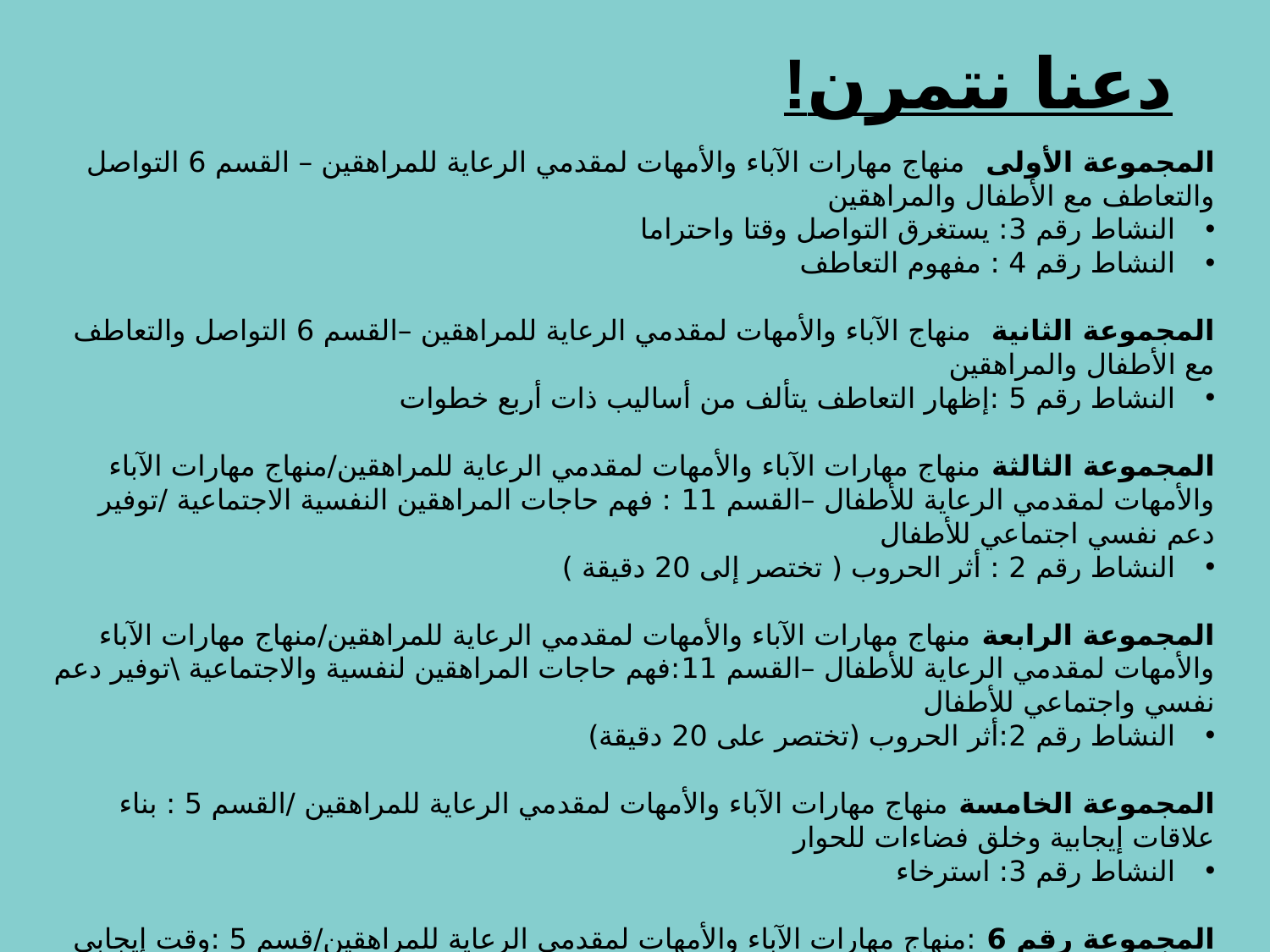

دعنا نتمرن!
المجموعة الأولى  منهاج مهارات الآباء والأمهات لمقدمي الرعاية للمراهقين – القسم 6 التواصل والتعاطف مع الأطفال والمراهقين
النشاط رقم 3: يستغرق التواصل وقتا واحتراما
النشاط رقم 4 : مفهوم التعاطف

المجموعة الثانية  منهاج الآباء والأمهات لمقدمي الرعاية للمراهقين –القسم 6 التواصل والتعاطف مع الأطفال والمراهقين
النشاط رقم 5 :إظهار التعاطف يتألف من أساليب ذات أربع خطوات

المجموعة الثالثة منهاج مهارات الآباء والأمهات لمقدمي الرعاية للمراهقين/منهاج مهارات الآباء والأمهات لمقدمي الرعاية للأطفال –القسم 11 : فهم حاجات المراهقين النفسية الاجتماعية /توفير دعم نفسي اجتماعي للأطفال
النشاط رقم 2 : أثر الحروب ( تختصر إلى 20 دقيقة )

المجموعة الرابعة منهاج مهارات الآباء والأمهات لمقدمي الرعاية للمراهقين/منهاج مهارات الآباء والأمهات لمقدمي الرعاية للأطفال –القسم 11:فهم حاجات المراهقين لنفسية والاجتماعية \توفير دعم نفسي واجتماعي للأطفال
النشاط رقم 2:أثر الحروب (تختصر على 20 دقيقة)

المجموعة الخامسة منهاج مهارات الآباء والأمهات لمقدمي الرعاية للمراهقين /القسم 5 : بناء علاقات إيجابية وخلق فضاءات للحوار
النشاط رقم 3: استرخاء

المجموعة رقم 6 :منهاج مهارات الآباء والأمهات لمقدمي الرعاية للمراهقين/قسم 5 :وقت إيجابي من الآباء والأمهات للنمو الصحي والتطور
النشاط رقم 4: التربية والتعليم لدعم حاجات الأطفال النفسية الاجتماعية